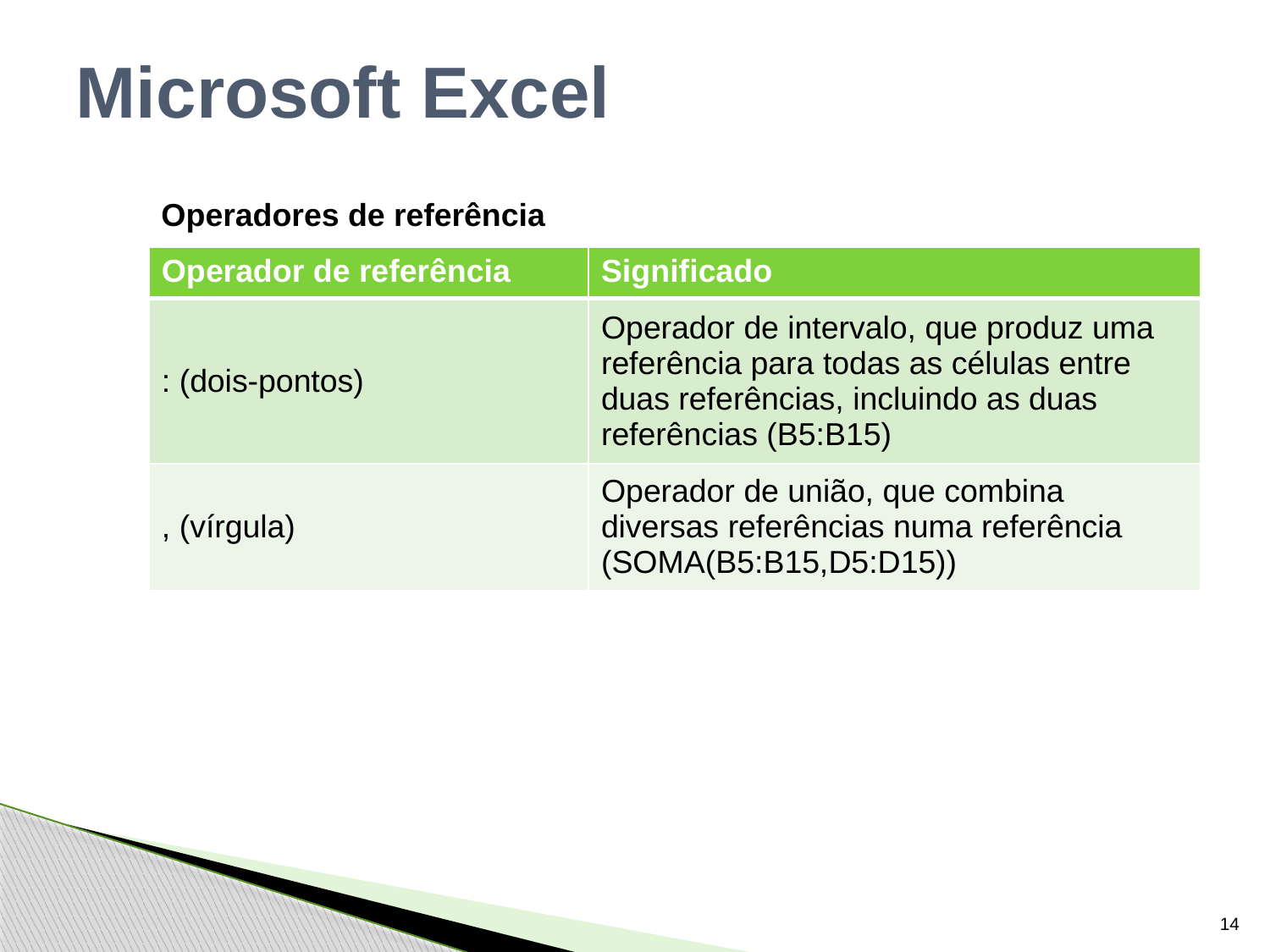

# Microsoft Excel
Operadores de referência
| Operador de referência | Significado |
| --- | --- |
| : (dois-pontos) | Operador de intervalo, que produz uma referência para todas as células entre duas referências, incluindo as duas referências (B5:B15) |
| , (vírgula) | Operador de união, que combina diversas referências numa referência (SOMA(B5:B15,D5:D15)) |
14